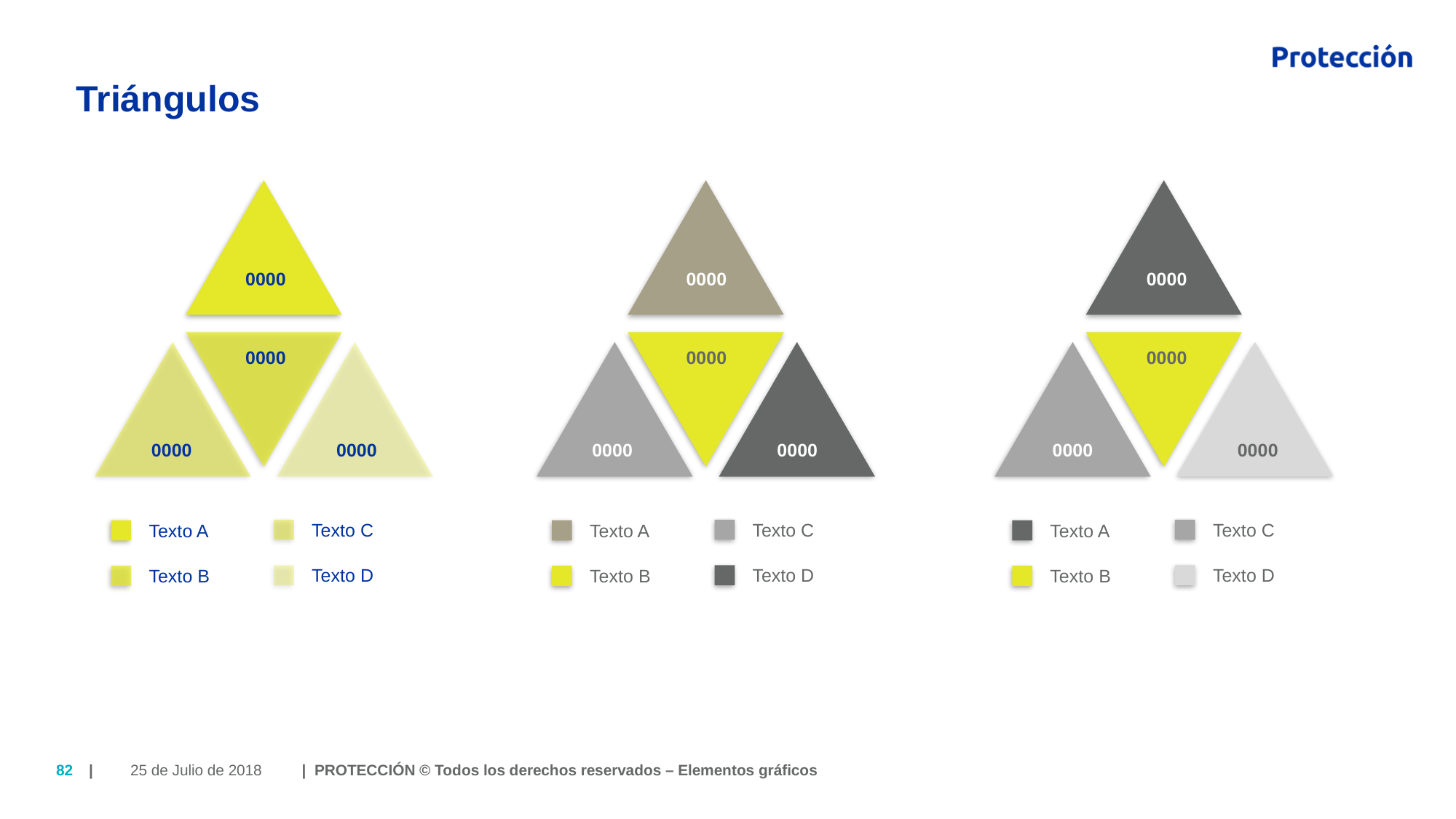

# Triángulos

0000
0000
0000

0000
0000
0000
0000
0000
0000
0000
0000
0000
Texto C
Texto C
Texto C
Texto A
Texto A
Texto A

Texto D
Texto D
Texto D
Texto B
Texto B
Texto B

25 de Julio de 2018
82
|                                                  |  PROTECCIÓN © Todos los derechos reservados – Elementos gráficos